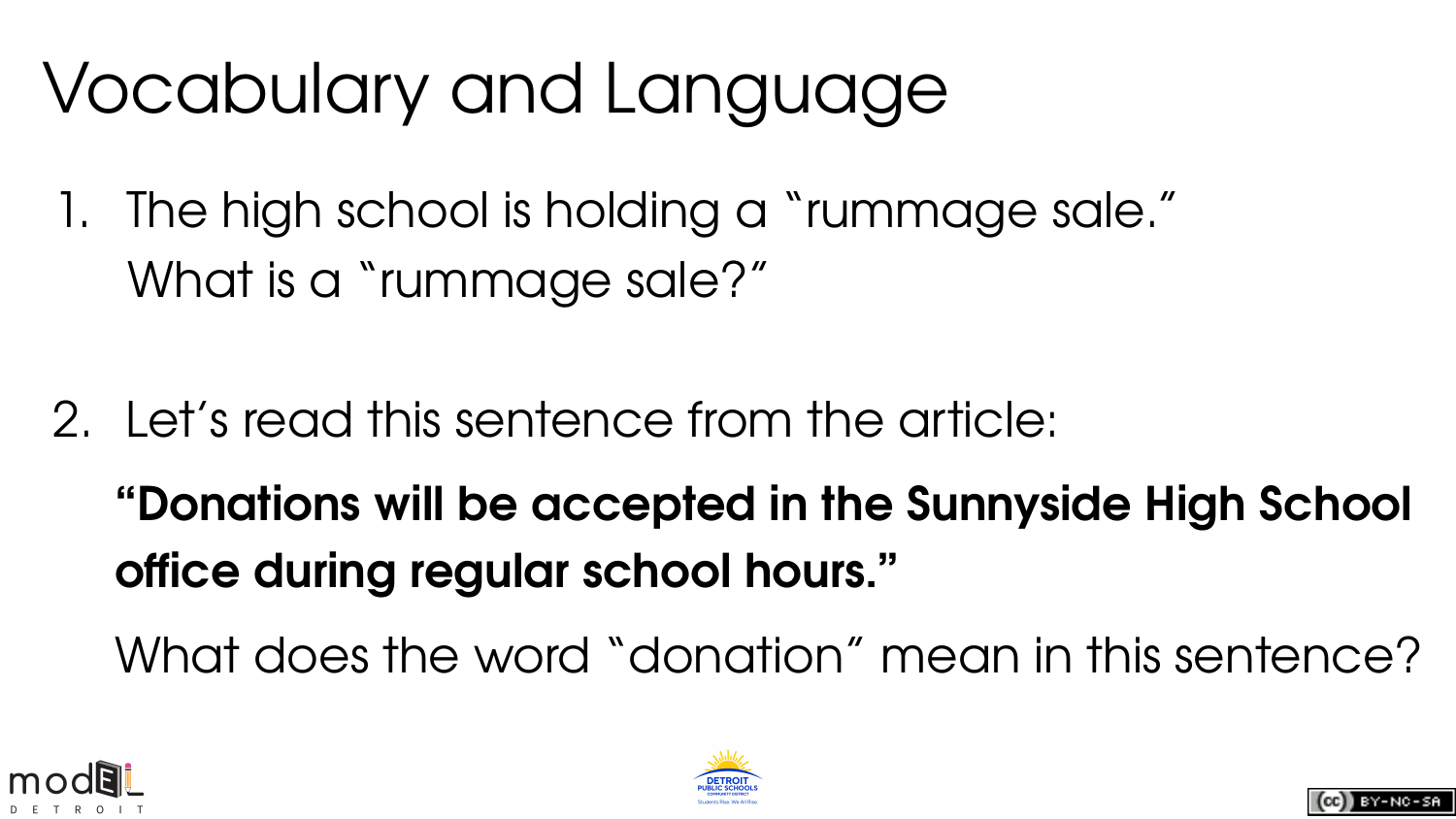

# Vocabulary and Language
The high school is holding a “rummage sale.”
 What is a “rummage sale?”

Let’s read this sentence from the article:
“Donations will be accepted in the Sunnyside High School office during regular school hours.”
What does the word “donation” mean in this sentence?